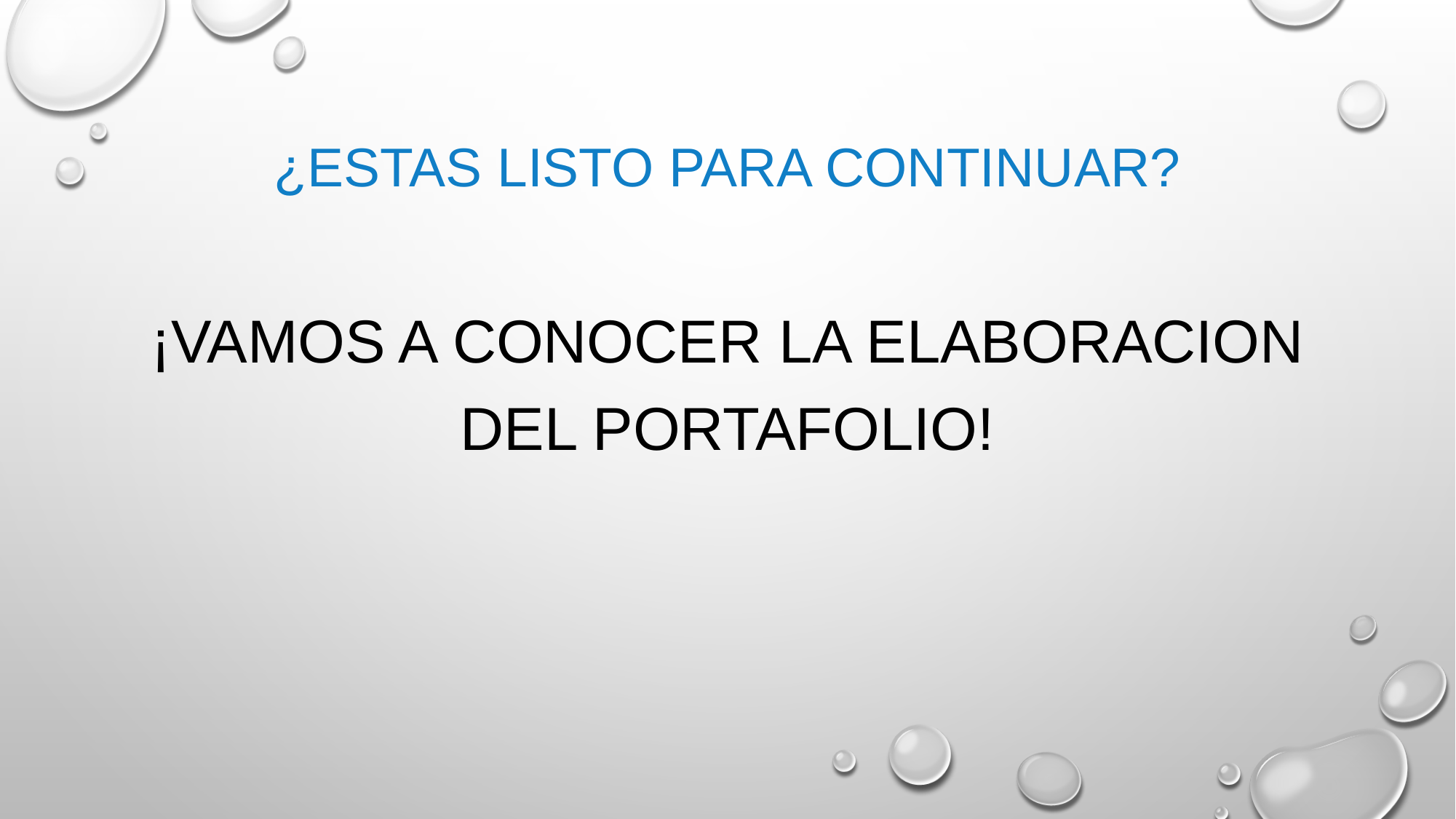

# ¿ESTAS LISTO PARA CONTINUAR?
¡VAMOS A CONOCER LA ELABORACION DEL PORTAFOLIO!